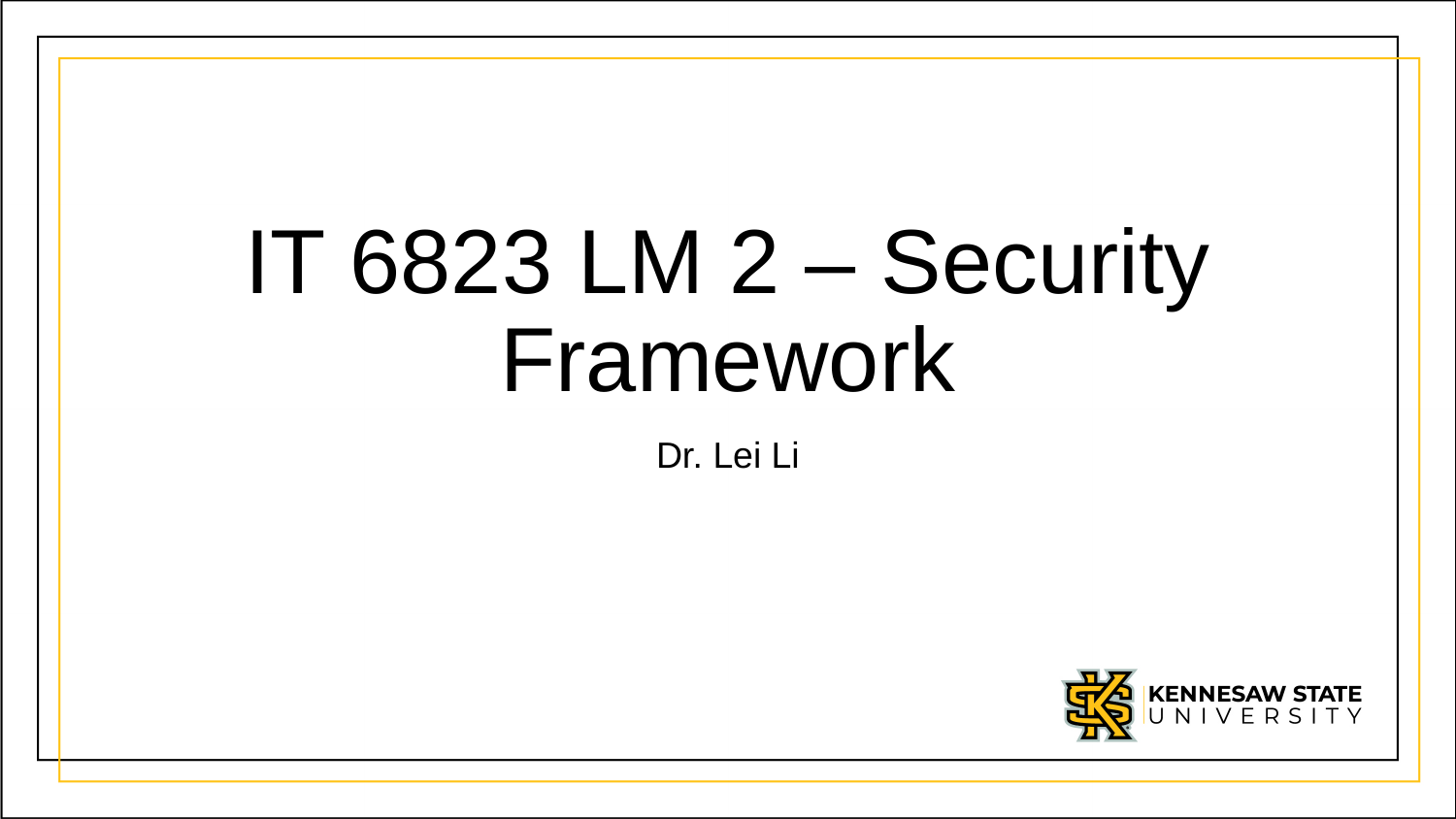

# IT 6823 LM 2 – Security Framework
Dr. Lei Li